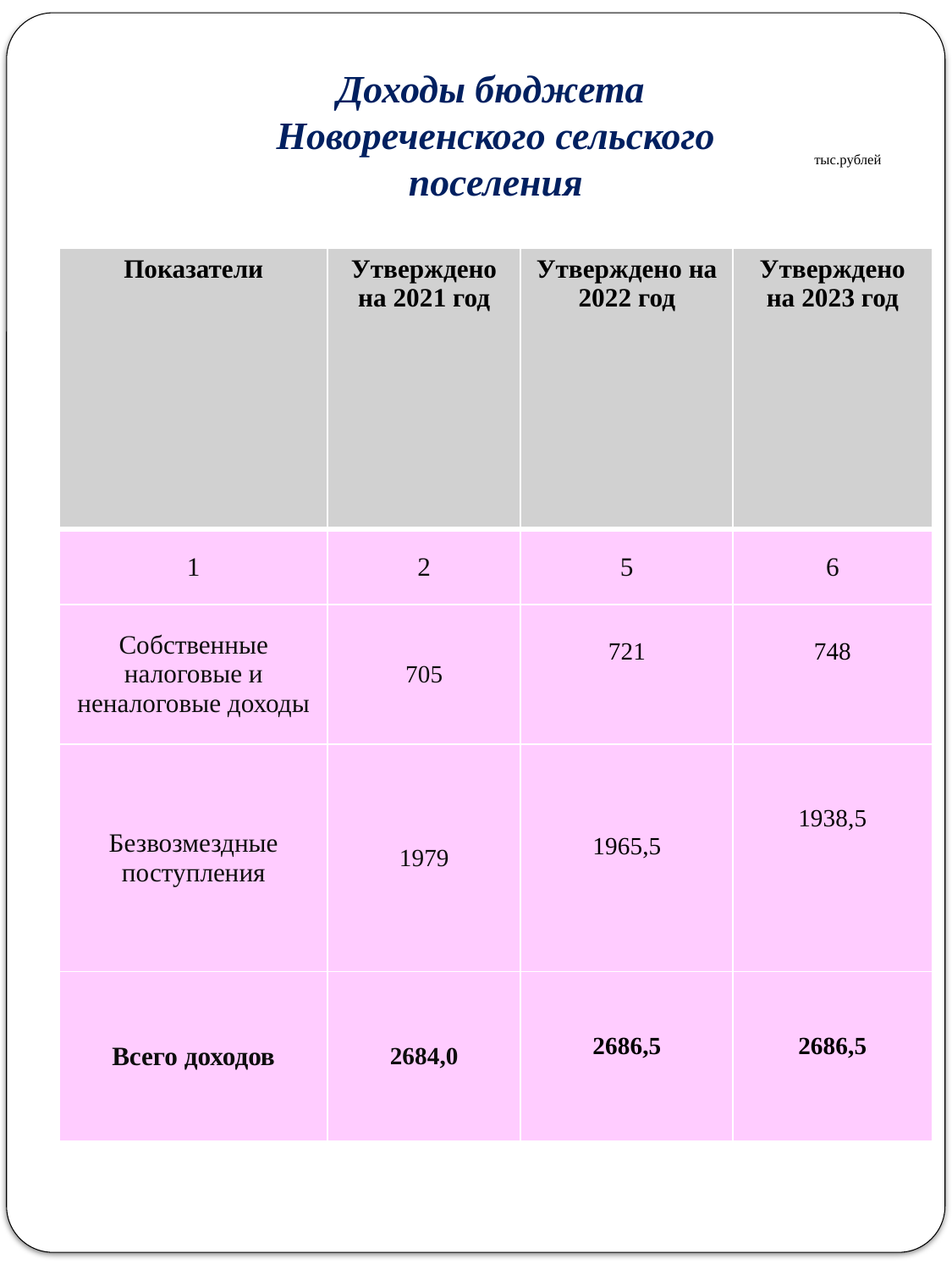

Доходы бюджета
Новореченского сельского поселения
тыс.рублей
| Показатели | Утверждено на 2021 год | Утверждено на 2022 год | Утверждено на 2023 год |
| --- | --- | --- | --- |
| 1 | 2 | 5 | 6 |
| Собственные налоговые и неналоговые доходы | 705 | 721 | 748 |
| Безвозмездные поступления | 1979 | 1965,5 | 1938,5 |
| Всего доходов | 2684,0 | 2686,5 | 2686,5 |